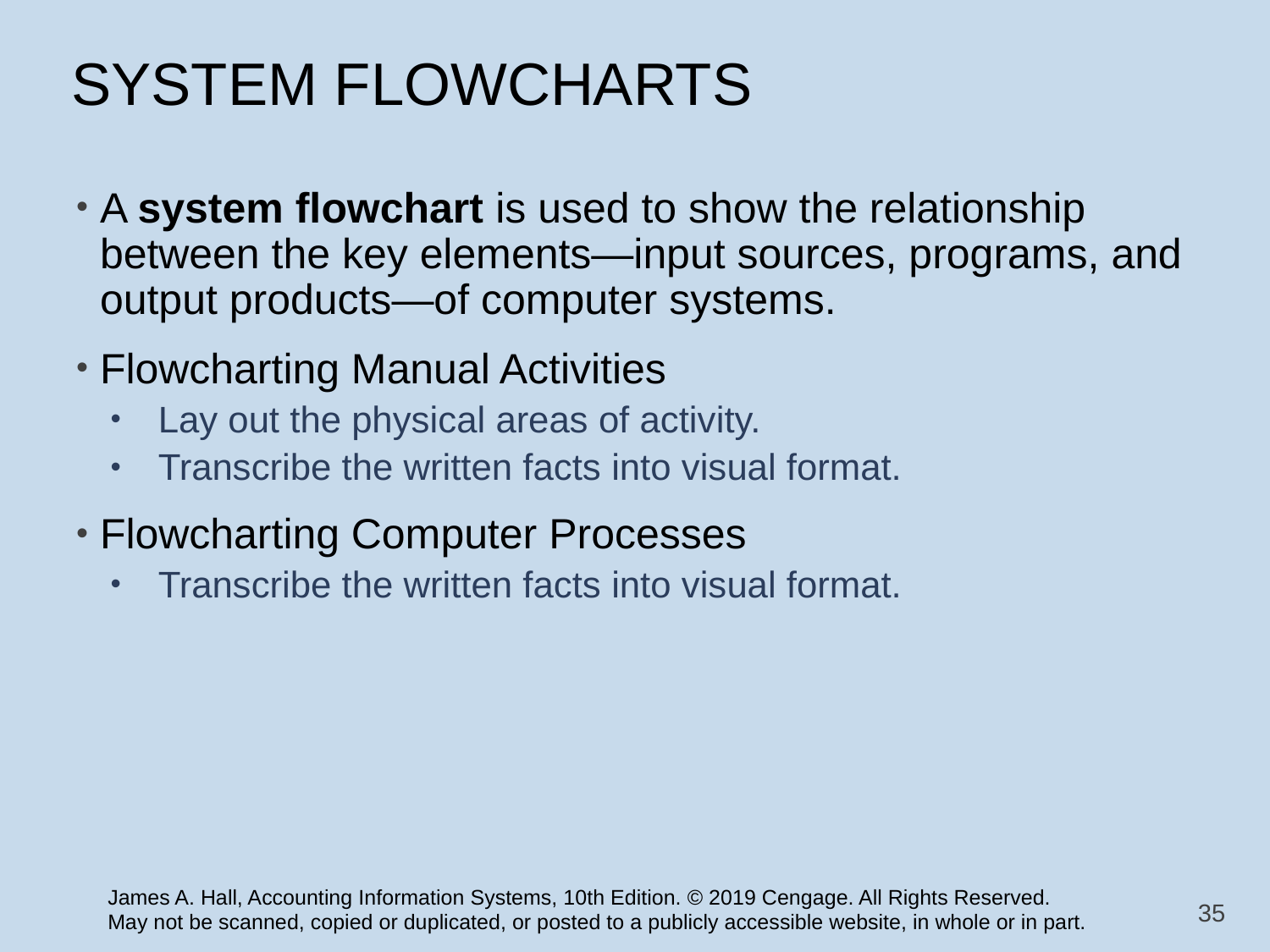

# SYSTEM FLOWCHARTS
A system flowchart is used to show the relationship between the key elements—input sources, programs, and output products—of computer systems.
Flowcharting Manual Activities
Lay out the physical areas of activity.
Transcribe the written facts into visual format.
Flowcharting Computer Processes
Transcribe the written facts into visual format.
35